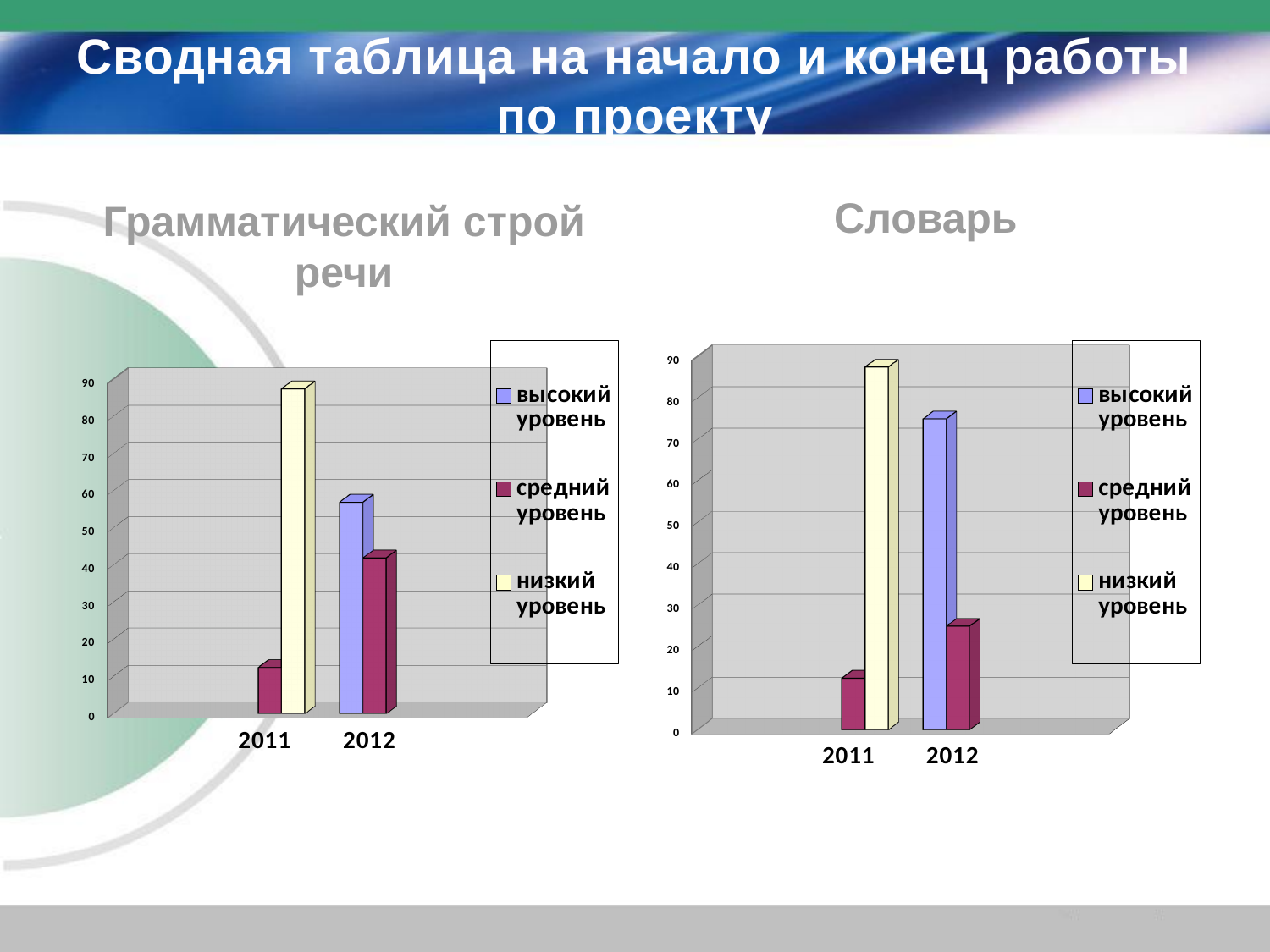

# Сводная таблица на начало и конец работы по проекту
Словарь
Грамматический строй речи

[unsupported chart]

[unsupported chart]